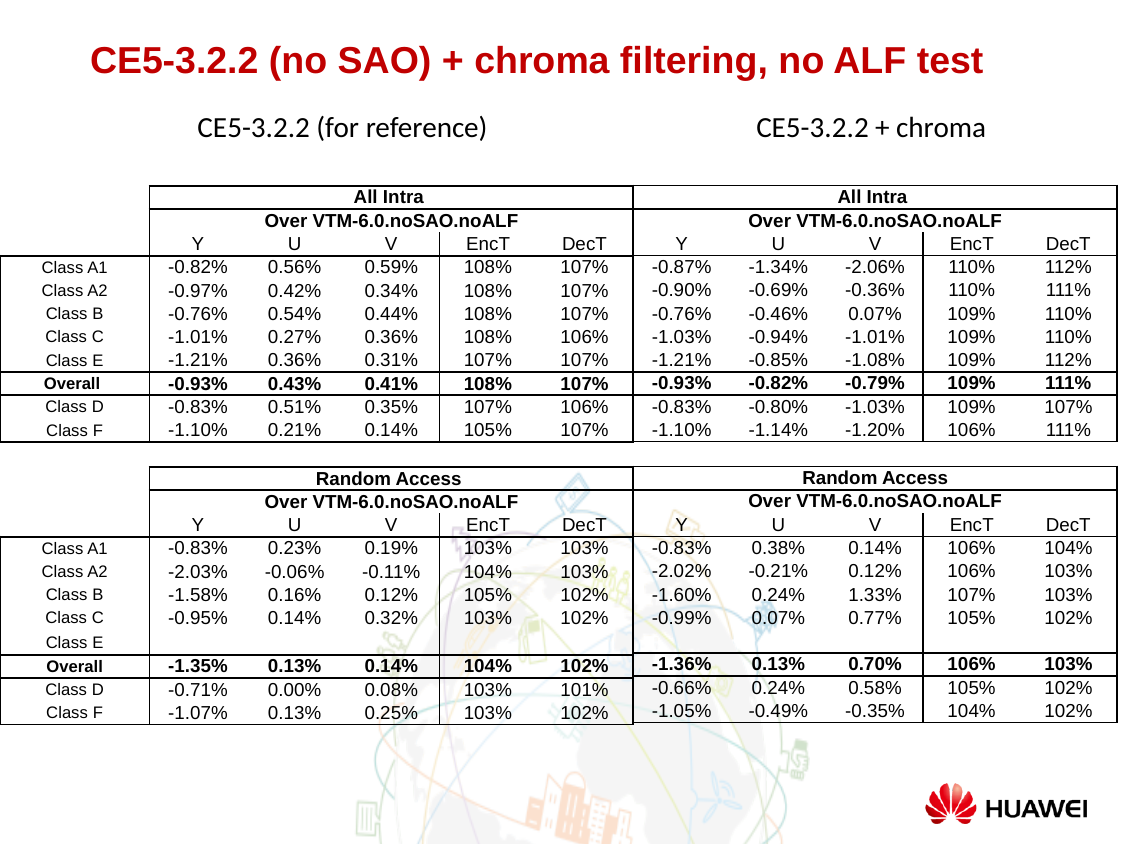

CE5-3.2.2 (no SAO) + chroma filtering, no ALF test
CE5-3.2.2 + chroma
CE5-3.2.2 (for reference)

| All Intra |  |  |  |  |
| --- | --- | --- | --- | --- |
| Over VTM-6.0.noSAO.noALF |  |  |  |  |
| Y | U | V | EncT | DecT |
| -0.87% | -1.34% | -2.06% | 110% | 112% |
| -0.90% | -0.69% | -0.36% | 110% | 111% |
| -0.76% | -0.46% | 0.07% | 109% | 110% |
| -1.03% | -0.94% | -1.01% | 109% | 110% |
| -1.21% | -0.85% | -1.08% | 109% | 112% |
| -0.93% | -0.82% | -0.79% | 109% | 111% |
| -0.83% | -0.80% | -1.03% | 109% | 107% |
| -1.10% | -1.14% | -1.20% | 106% | 111% |
|  |  |  |  |  |
| Random Access |  |  |  |  |
| Over VTM-6.0.noSAO.noALF |  |  |  |  |
| Y | U | V | EncT | DecT |
| -0.83% | 0.38% | 0.14% | 106% | 104% |
| -2.02% | -0.21% | 0.12% | 106% | 103% |
| -1.60% | 0.24% | 1.33% | 107% | 103% |
| -0.99% | 0.07% | 0.77% | 105% | 102% |
|  |  |  |  |  |
| -1.36% | 0.13% | 0.70% | 106% | 103% |
| -0.66% | 0.24% | 0.58% | 105% | 102% |
| -1.05% | -0.49% | -0.35% | 104% | 102% |
|  | All Intra |  |  |  |  |
| --- | --- | --- | --- | --- | --- |
|  | Over VTM-6.0.noSAO.noALF |  |  |  |  |
|  | Y | U | V | EncT | DecT |
| Class A1 | -0.82% | 0.56% | 0.59% | 108% | 107% |
| Class A2 | -0.97% | 0.42% | 0.34% | 108% | 107% |
| Class B | -0.76% | 0.54% | 0.44% | 108% | 107% |
| Class C | -1.01% | 0.27% | 0.36% | 108% | 106% |
| Class E | -1.21% | 0.36% | 0.31% | 107% | 107% |
| Overall | -0.93% | 0.43% | 0.41% | 108% | 107% |
| Class D | -0.83% | 0.51% | 0.35% | 107% | 106% |
| Class F | -1.10% | 0.21% | 0.14% | 105% | 107% |
|  |  |  |  |  |  |
|  | Random Access |  |  |  |  |
|  | Over VTM-6.0.noSAO.noALF |  |  |  |  |
|  | Y | U | V | EncT | DecT |
| Class A1 | -0.83% | 0.23% | 0.19% | 103% | 103% |
| Class A2 | -2.03% | -0.06% | -0.11% | 104% | 103% |
| Class B | -1.58% | 0.16% | 0.12% | 105% | 102% |
| Class C | -0.95% | 0.14% | 0.32% | 103% | 102% |
| Class E |  |  |  |  |  |
| Overall | -1.35% | 0.13% | 0.14% | 104% | 102% |
| Class D | -0.71% | 0.00% | 0.08% | 103% | 101% |
| Class F | -1.07% | 0.13% | 0.25% | 103% | 102% |